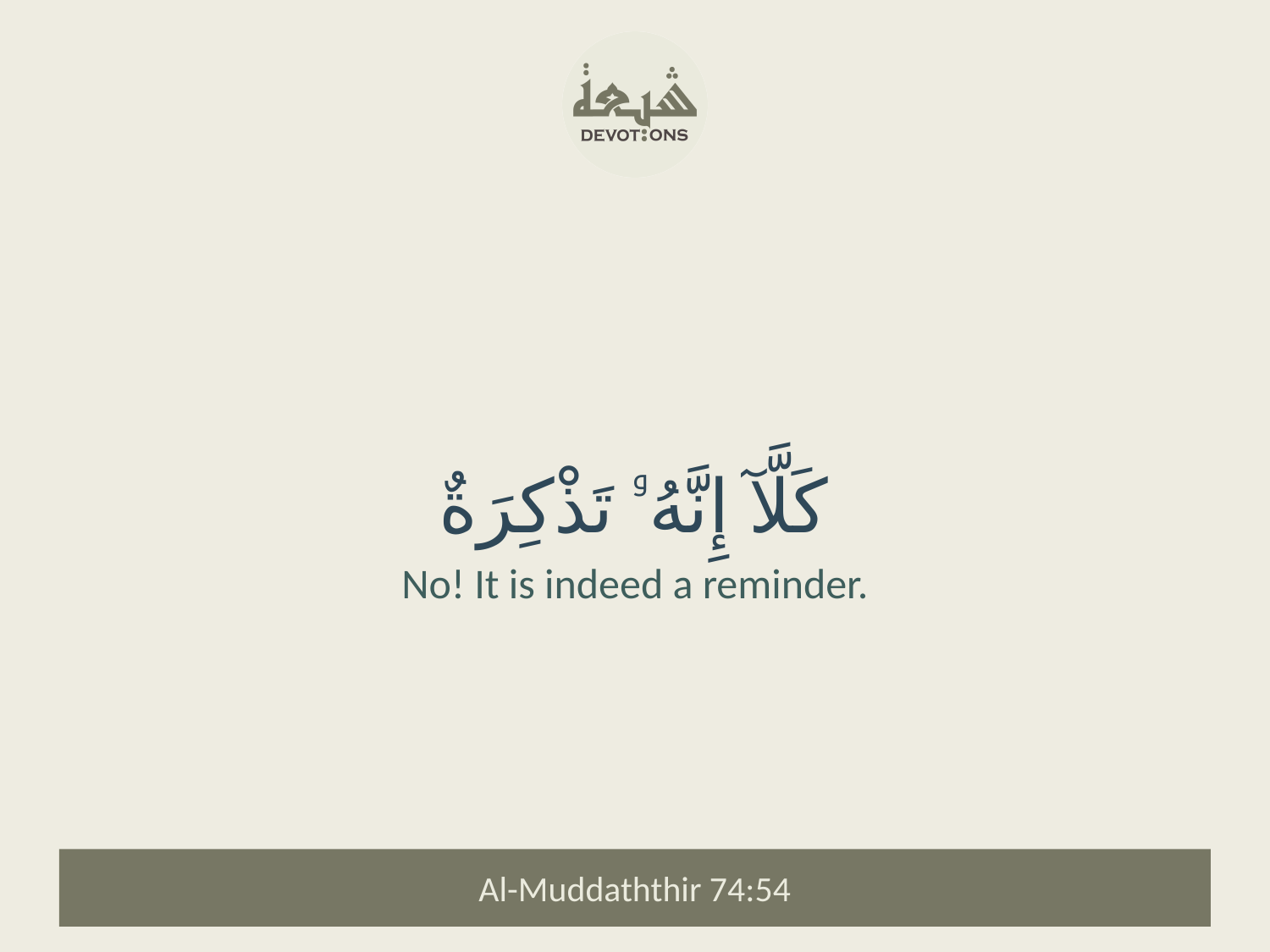

كَلَّآ إِنَّهُۥ تَذْكِرَةٌ
No! It is indeed a reminder.
Al-Muddaththir 74:54